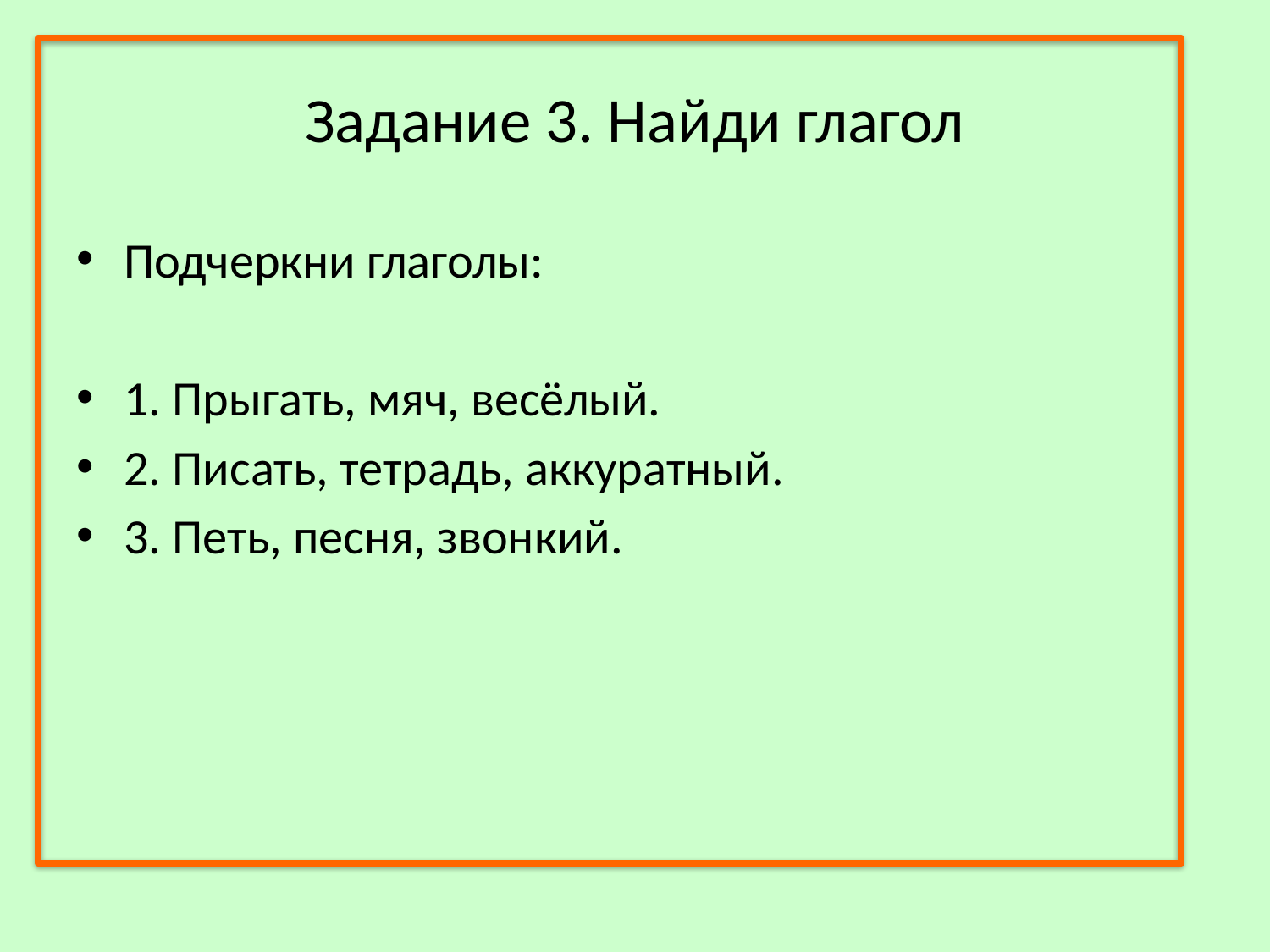

# Задание 3. Найди глагол
Подчеркни глаголы:

1. Прыгать, мяч, весёлый.
2. Писать, тетрадь, аккуратный.
3. Петь, песня, звонкий.